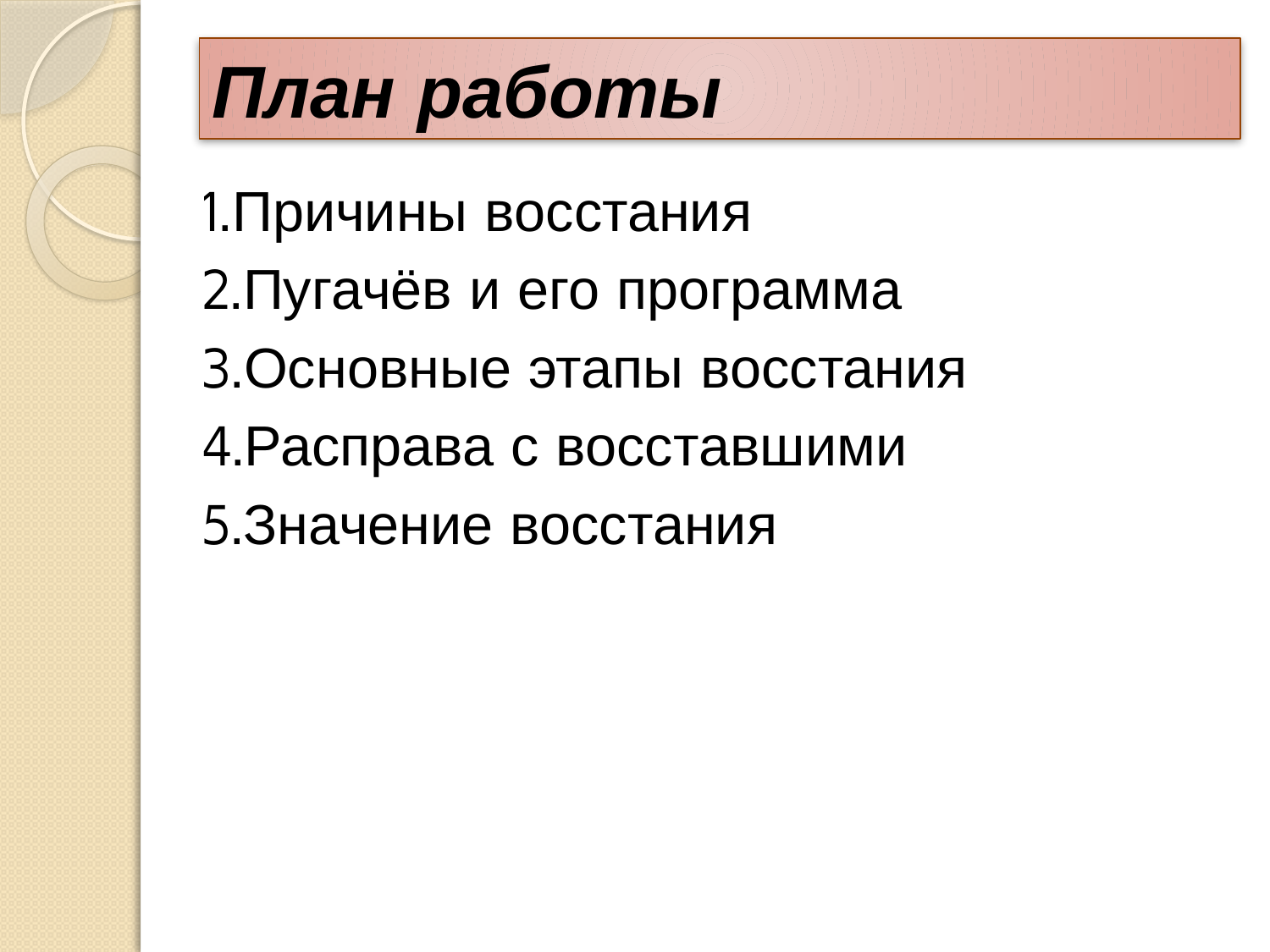

# План работы
1.Причины восстания
2.Пугачёв и его программа
3.Основные этапы восстания
4.Расправа с восставшими
5.Значение восстания